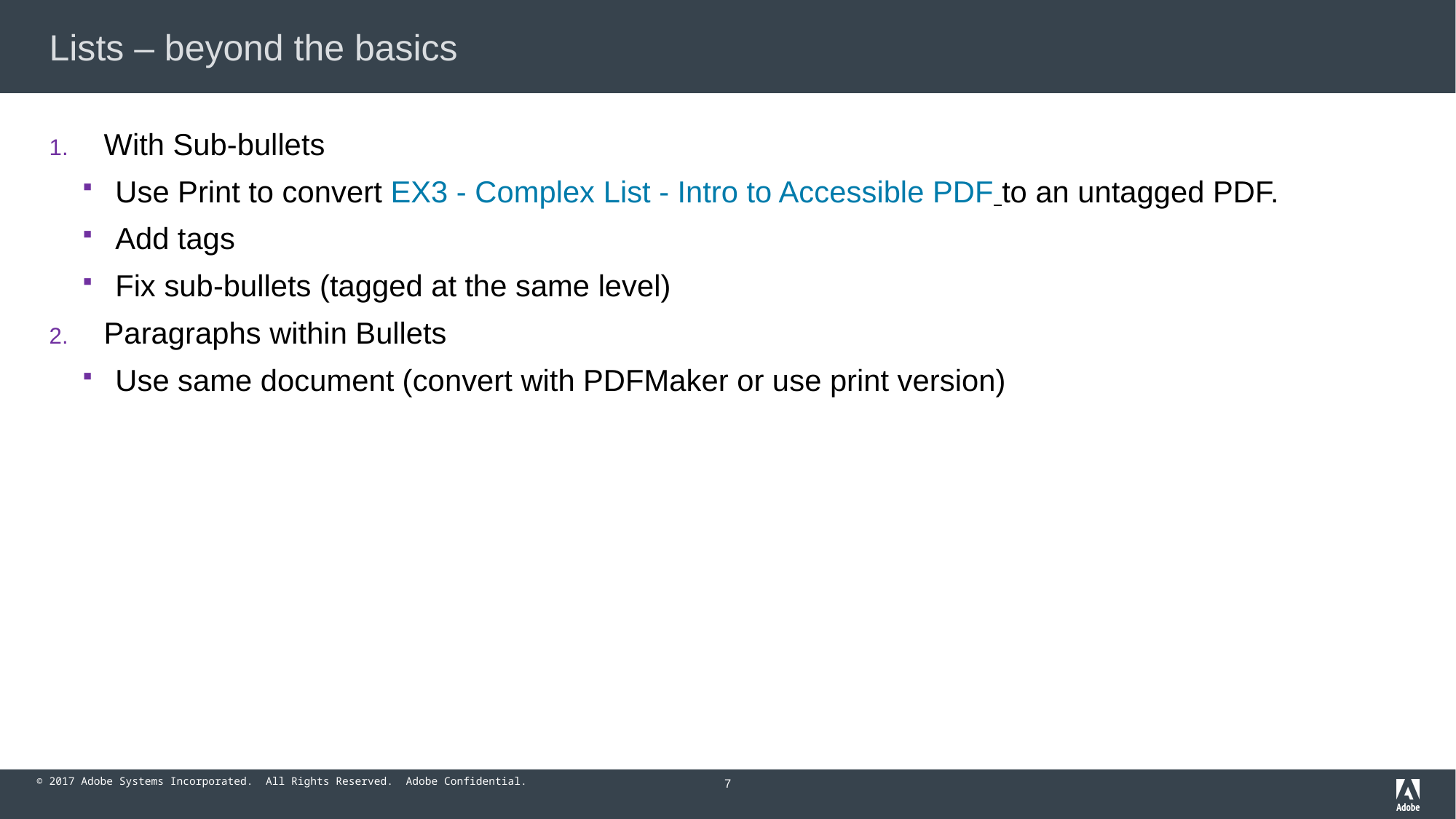

# Lists – beyond the basics
With Sub-bullets
Use Print to convert EX3 - Complex List - Intro to Accessible PDF to an untagged PDF.
Add tags
Fix sub-bullets (tagged at the same level)
Paragraphs within Bullets
Use same document (convert with PDFMaker or use print version)

7